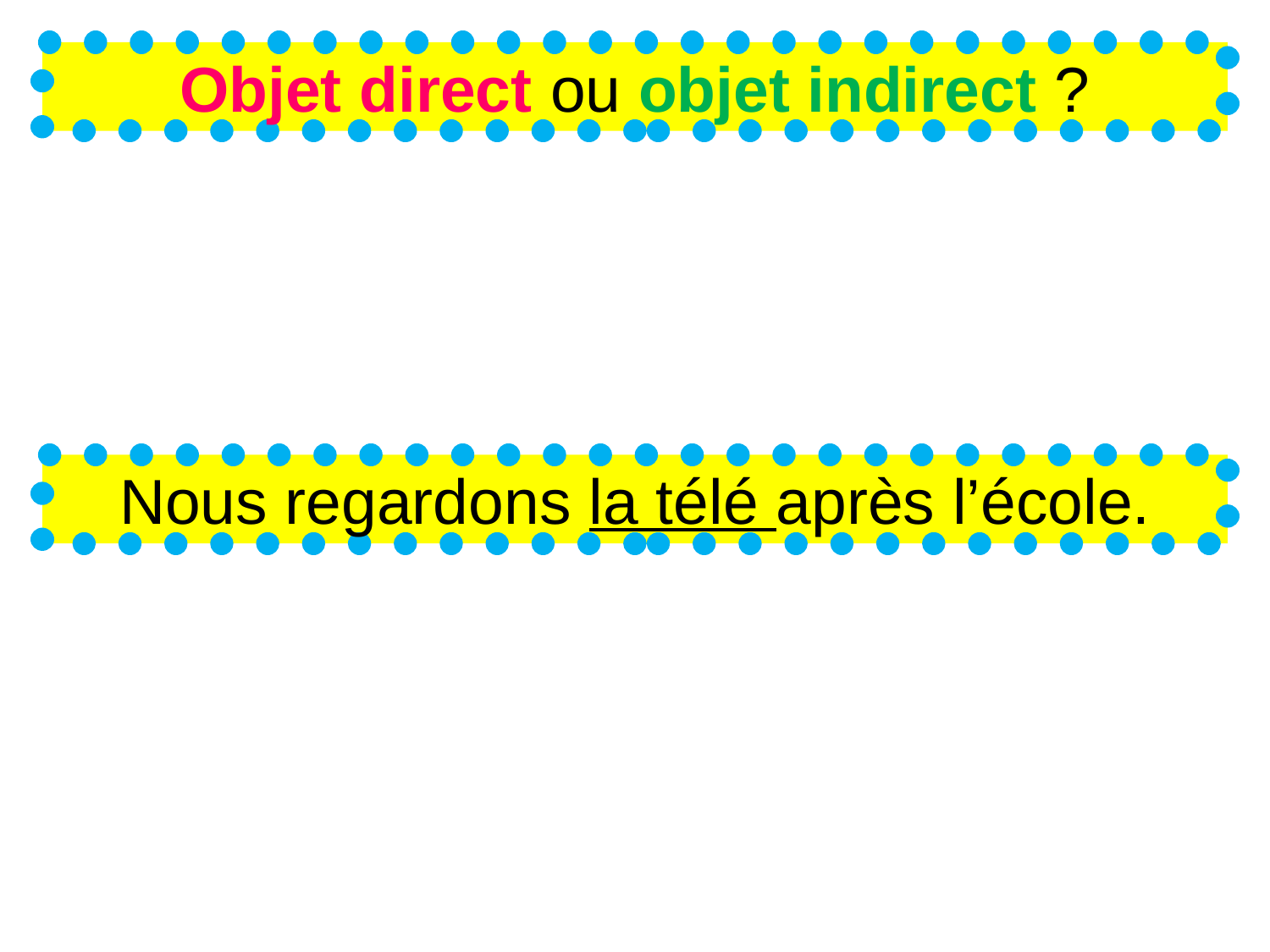

Objet direct ou objet indirect ?
Nous regardons la télé après l’école.